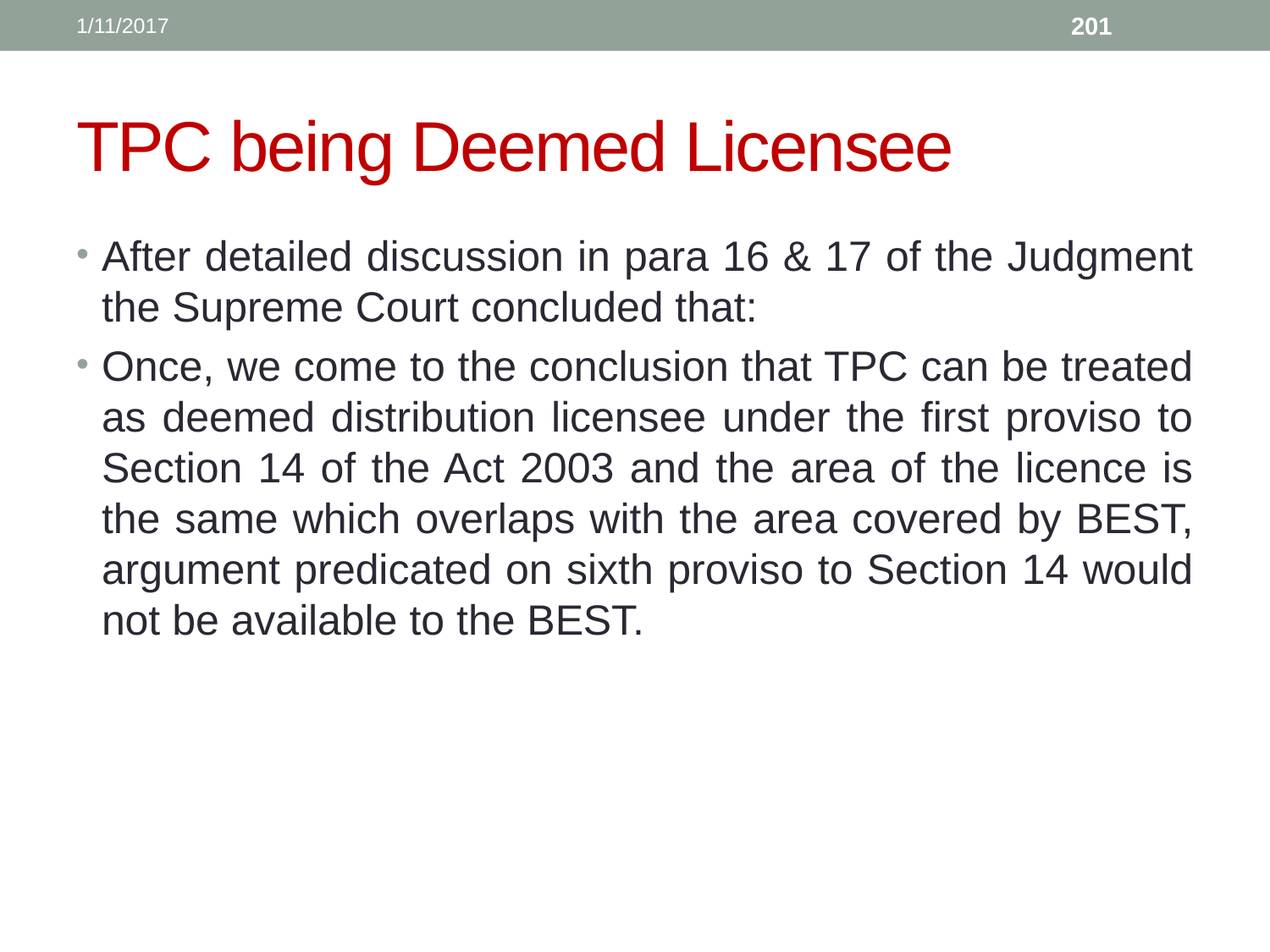

1/11/2017
201
# TPC being Deemed Licensee
After detailed discussion in para 16 & 17 of the Judgment the Supreme Court concluded that:
Once, we come to the conclusion that TPC can be treated as deemed distribution licensee under the first proviso to Section 14 of the Act 2003 and the area of the licence is the same which overlaps with the area covered by BEST, argument predicated on sixth proviso to Section 14 would not be available to the BEST.